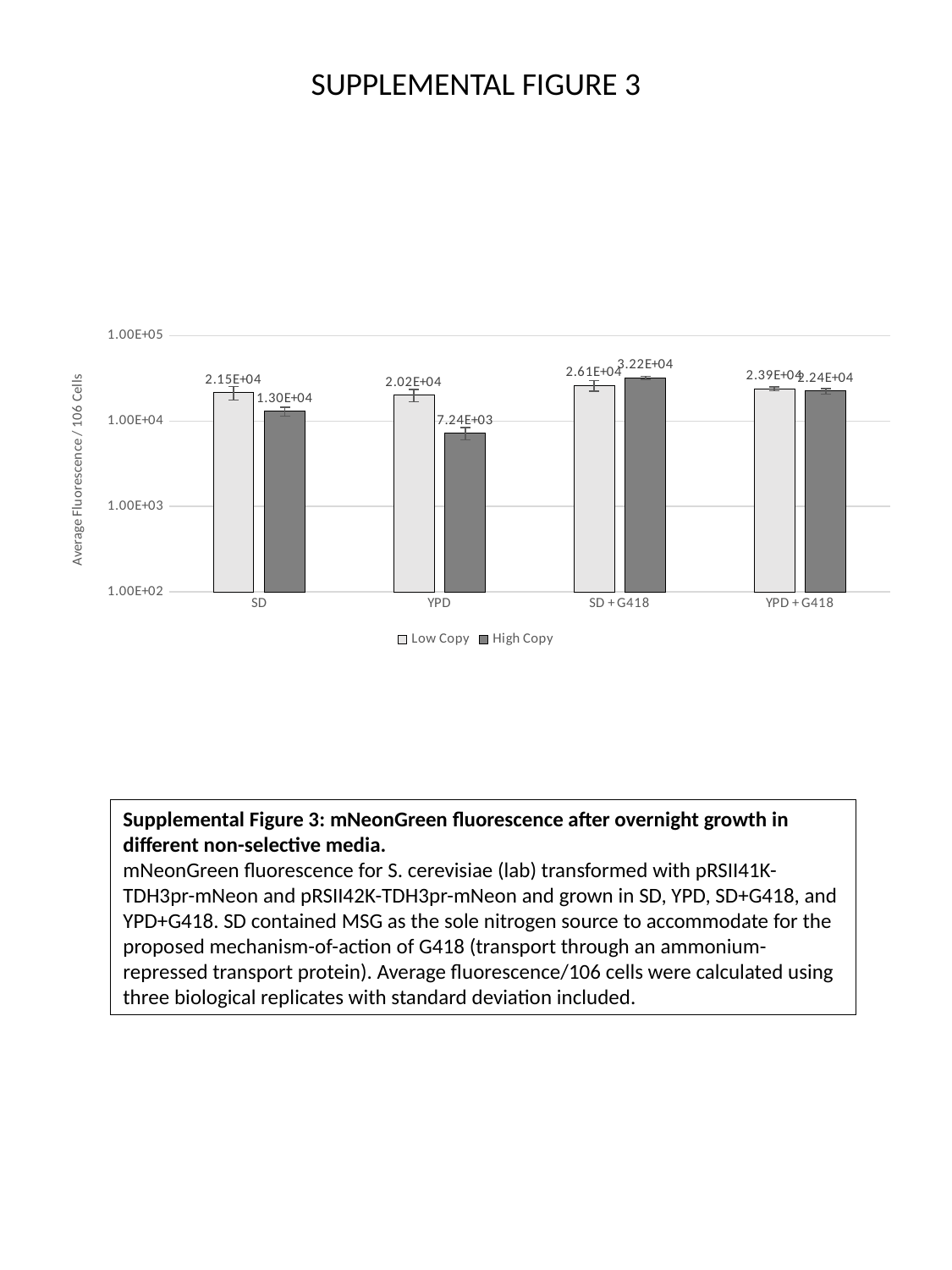

SUPPLEMENTAL FIGURE 3

### Chart

| Category | Low Copy | High Copy |
|---|---|---|
| SD | 21498.024691358027 | 12972.0987654321 |
| YPD | 20191.234567901232 | 7243.333333333333 |
| SD + G418 | 26090.493827160495 | 32216.913580246917 |
| YPD + G418 | 23914.07407407408 | 22441.234567901236 |
Supplemental Figure 3: mNeonGreen fluorescence after overnight growth in different non-selective media.
mNeonGreen fluorescence for S. cerevisiae (lab) transformed with pRSII41K-TDH3pr-mNeon and pRSII42K-TDH3pr-mNeon and grown in SD, YPD, SD+G418, and YPD+G418. SD contained MSG as the sole nitrogen source to accommodate for the proposed mechanism-of-action of G418 (transport through an ammonium-repressed transport protein). Average fluorescence/106 cells were calculated using three biological replicates with standard deviation included.